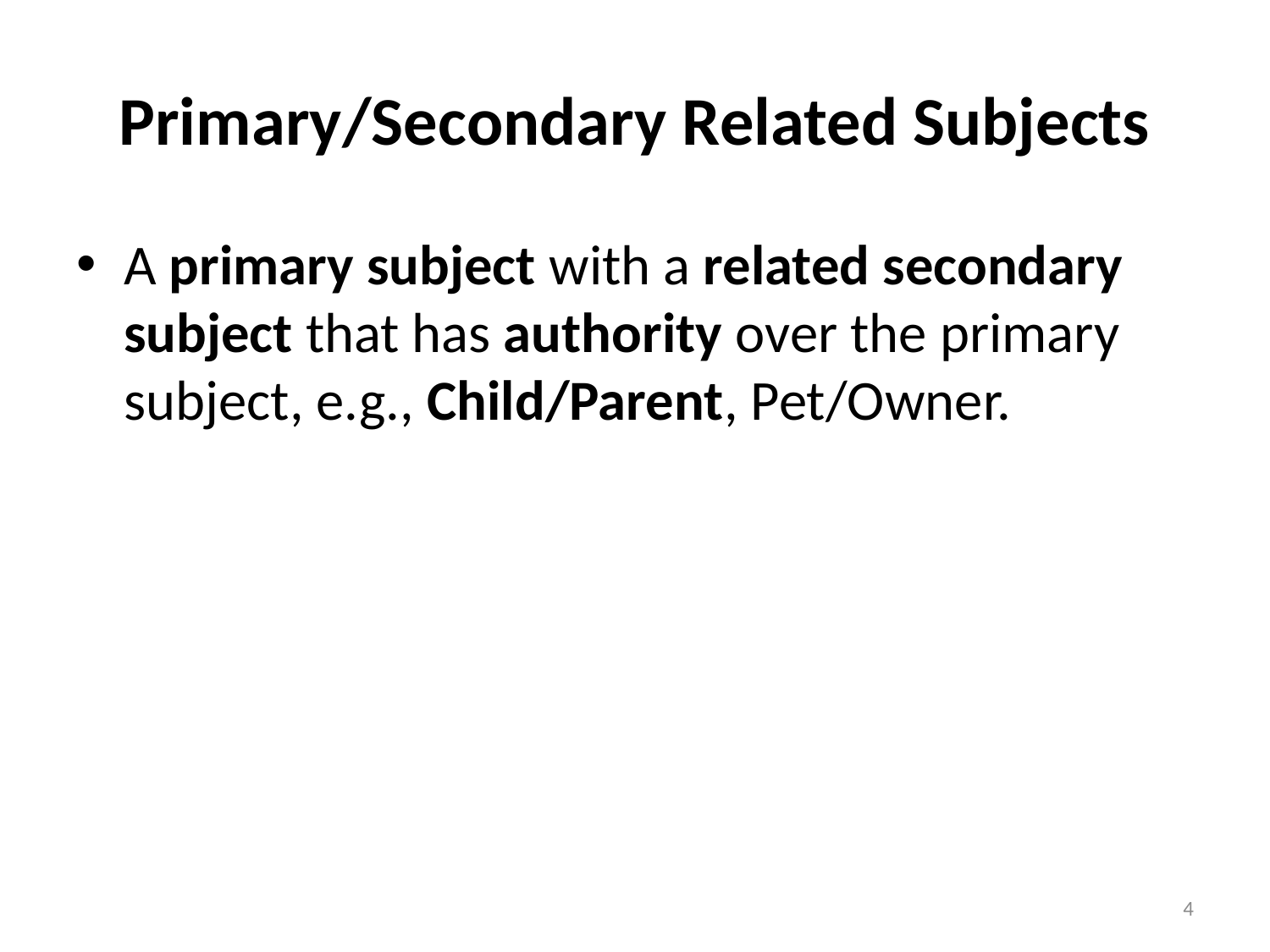

# Primary/Secondary Related Subjects
A primary subject with a related secondary subject that has authority over the primary subject, e.g., Child/Parent, Pet/Owner.
4